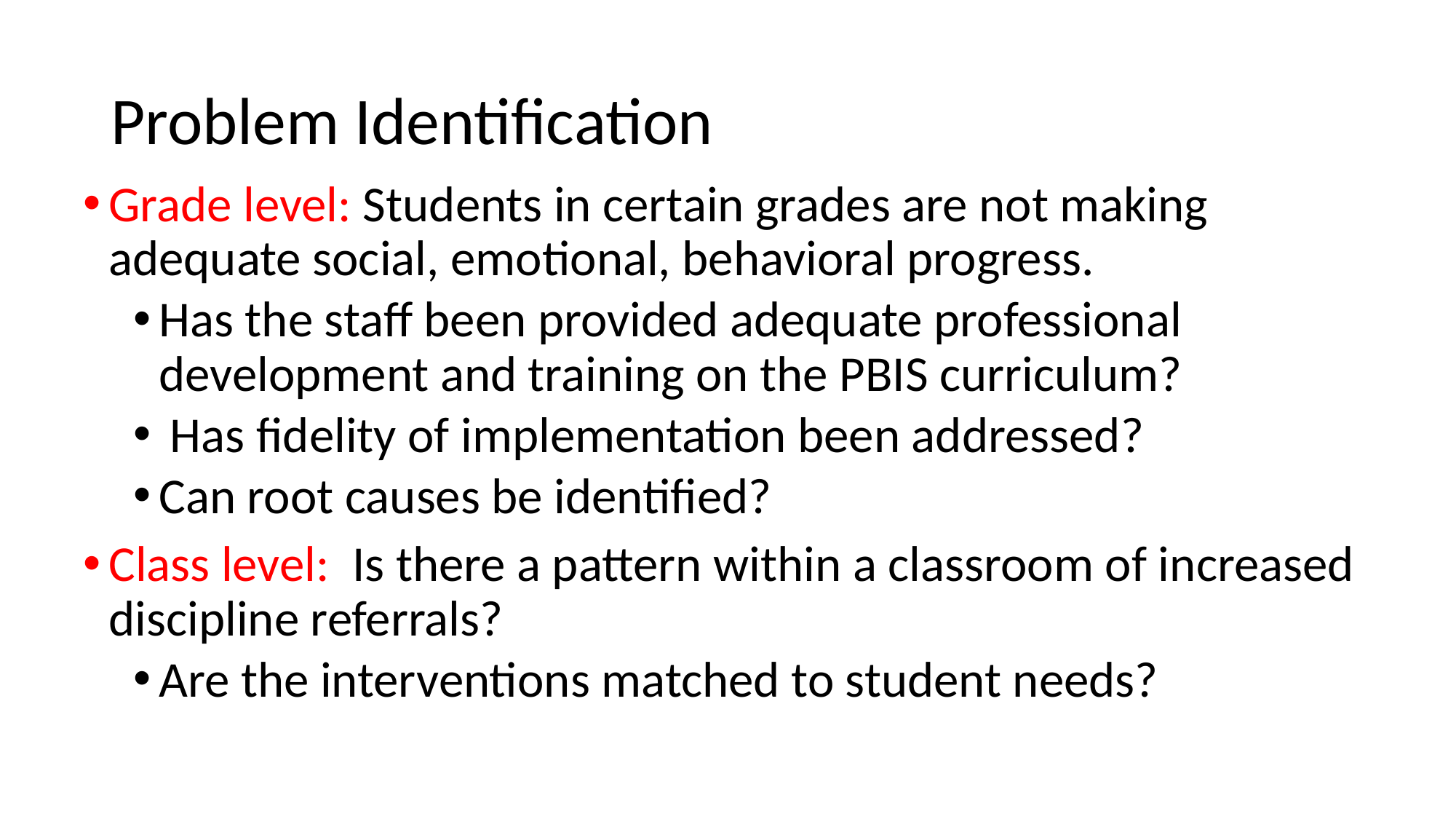

# Problem Identification
Grade level: Students in certain grades are not making adequate social, emotional, behavioral progress.
Has the staff been provided adequate professional development and training on the PBIS curriculum?
 Has fidelity of implementation been addressed?
Can root causes be identified?
Class level:  Is there a pattern within a classroom of increased discipline referrals?
Are the interventions matched to student needs?